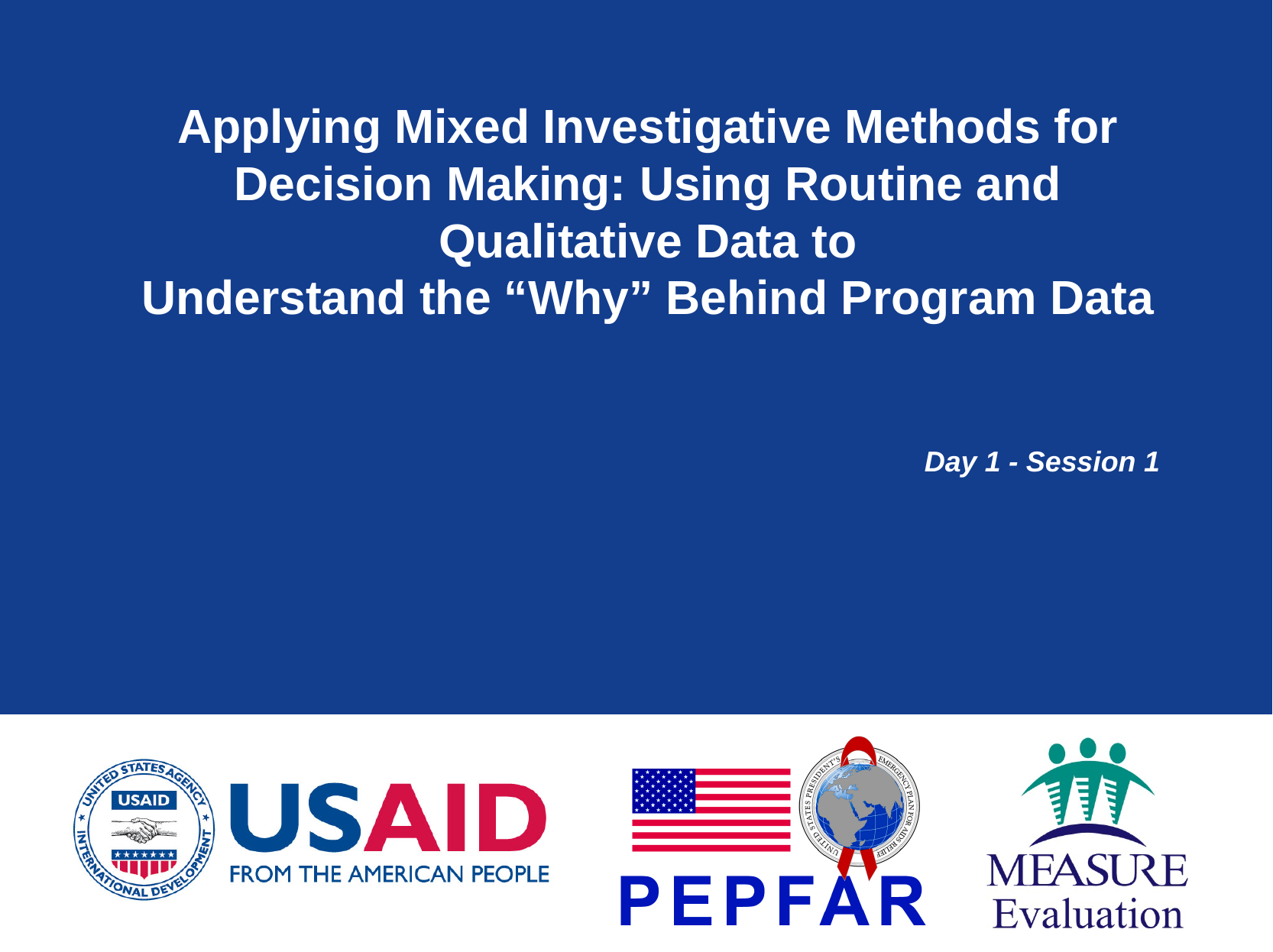

# Applying Mixed Investigative Methods for Decision Making: Using Routine and Qualitative Data to Understand the “Why” Behind Program Data
Day 1 - Session 1